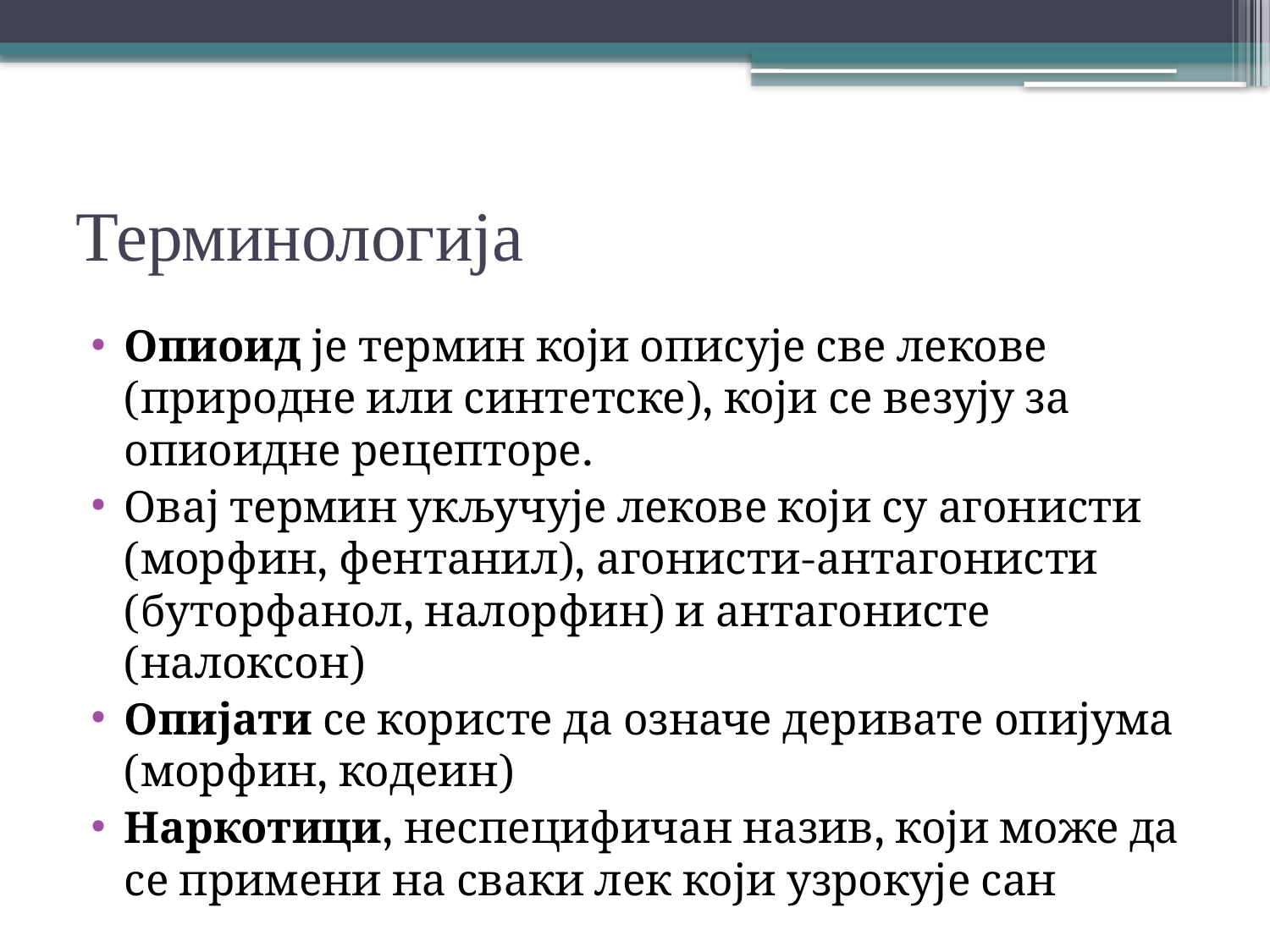

# Терминологија
Опиоид је термин који описује све лекове  (природне или синтетске), који се везују за опиоидне рецепторе.
Овај термин укључује лекове који су агонисти (морфин, фентанил), агонисти-антагонисти  (буторфанол, налорфин) и антагонисте (налоксон)
Опијати се користе да означе деривате опијума (морфин, кодеин)
Наркотици, неспецифичан назив, који може да се примени на сваки лек који узрокује сан